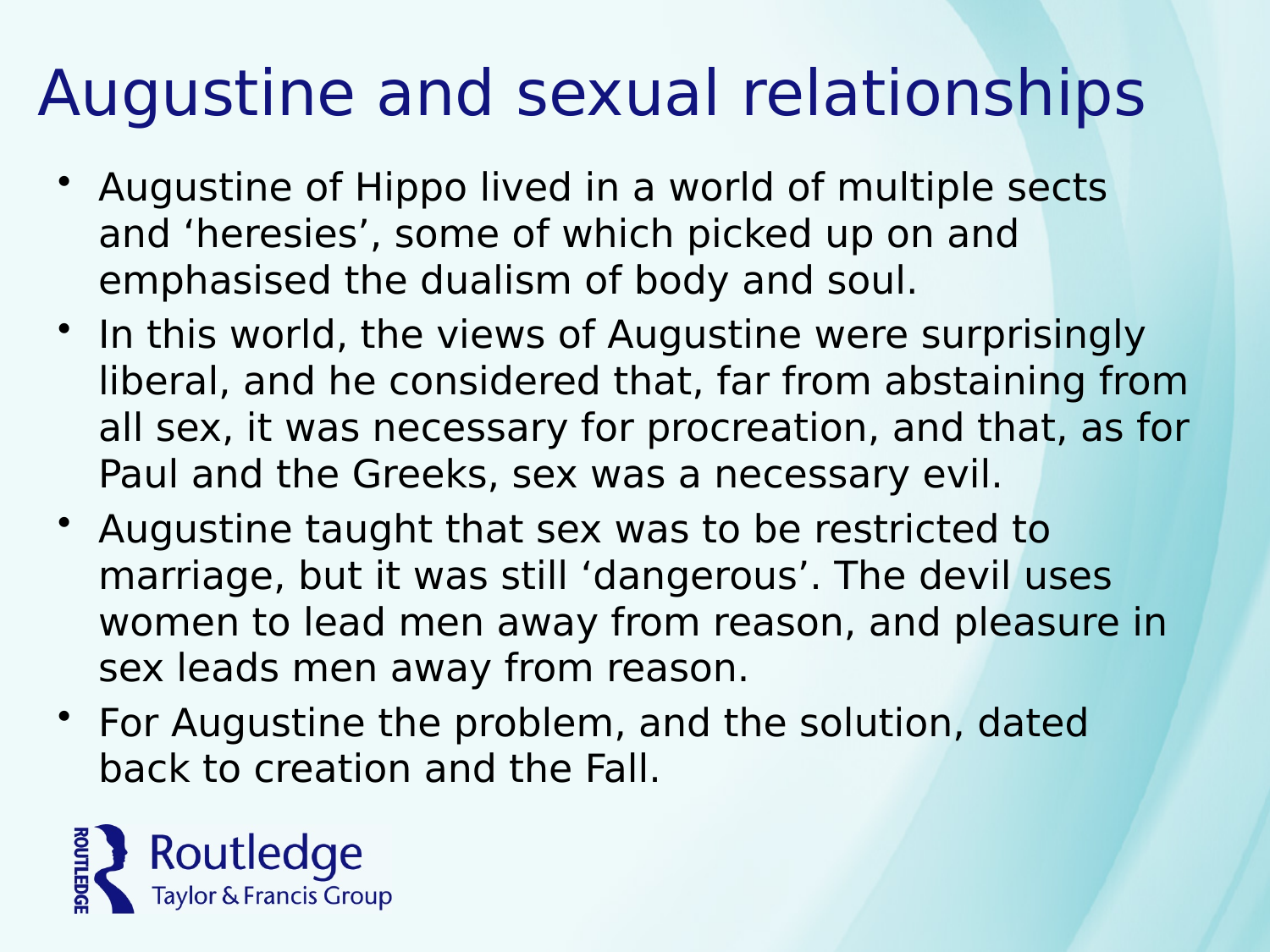

# Augustine and sexual relationships
Augustine of Hippo lived in a world of multiple sects and ‘heresies’, some of which picked up on and emphasised the dualism of body and soul.
In this world, the views of Augustine were surprisingly liberal, and he considered that, far from abstaining from all sex, it was necessary for procreation, and that, as for Paul and the Greeks, sex was a necessary evil.
Augustine taught that sex was to be restricted to marriage, but it was still ‘dangerous’. The devil uses women to lead men away from reason, and pleasure in sex leads men away from reason.
For Augustine the problem, and the solution, dated back to creation and the Fall.